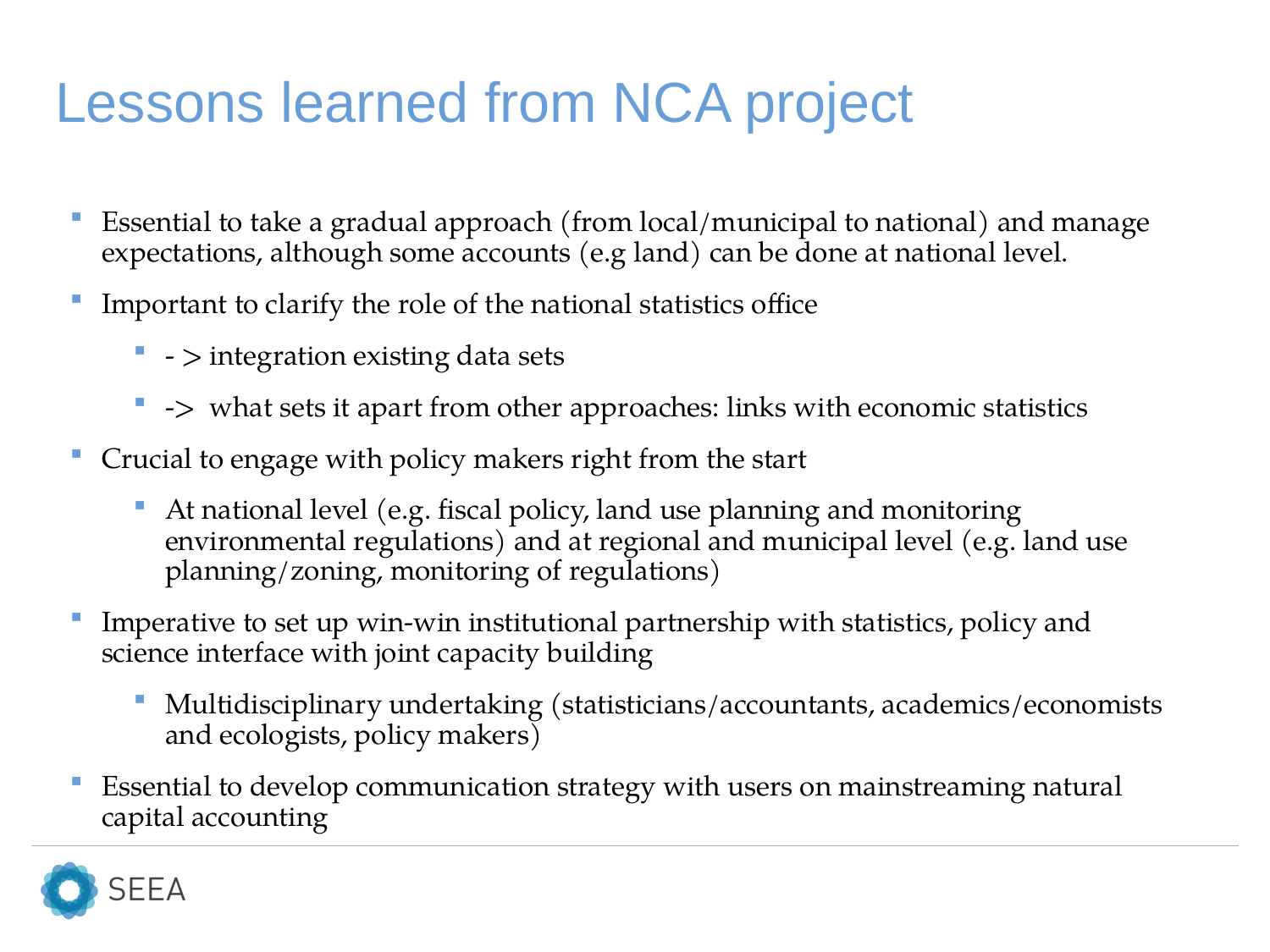

Lessons learned from NCA project
Essential to take a gradual approach (from local/municipal to national) and manage expectations, although some accounts (e.g land) can be done at national level.
Important to clarify the role of the national statistics office
- > integration existing data sets
->  what sets it apart from other approaches: links with economic statistics
Crucial to engage with policy makers right from the start
At national level (e.g. fiscal policy, land use planning and monitoring environmental regulations) and at regional and municipal level (e.g. land use planning/zoning, monitoring of regulations)
Imperative to set up win-win institutional partnership with statistics, policy and science interface with joint capacity building
Multidisciplinary undertaking (statisticians/accountants, academics/economists and ecologists, policy makers)
Essential to develop communication strategy with users on mainstreaming natural capital accounting